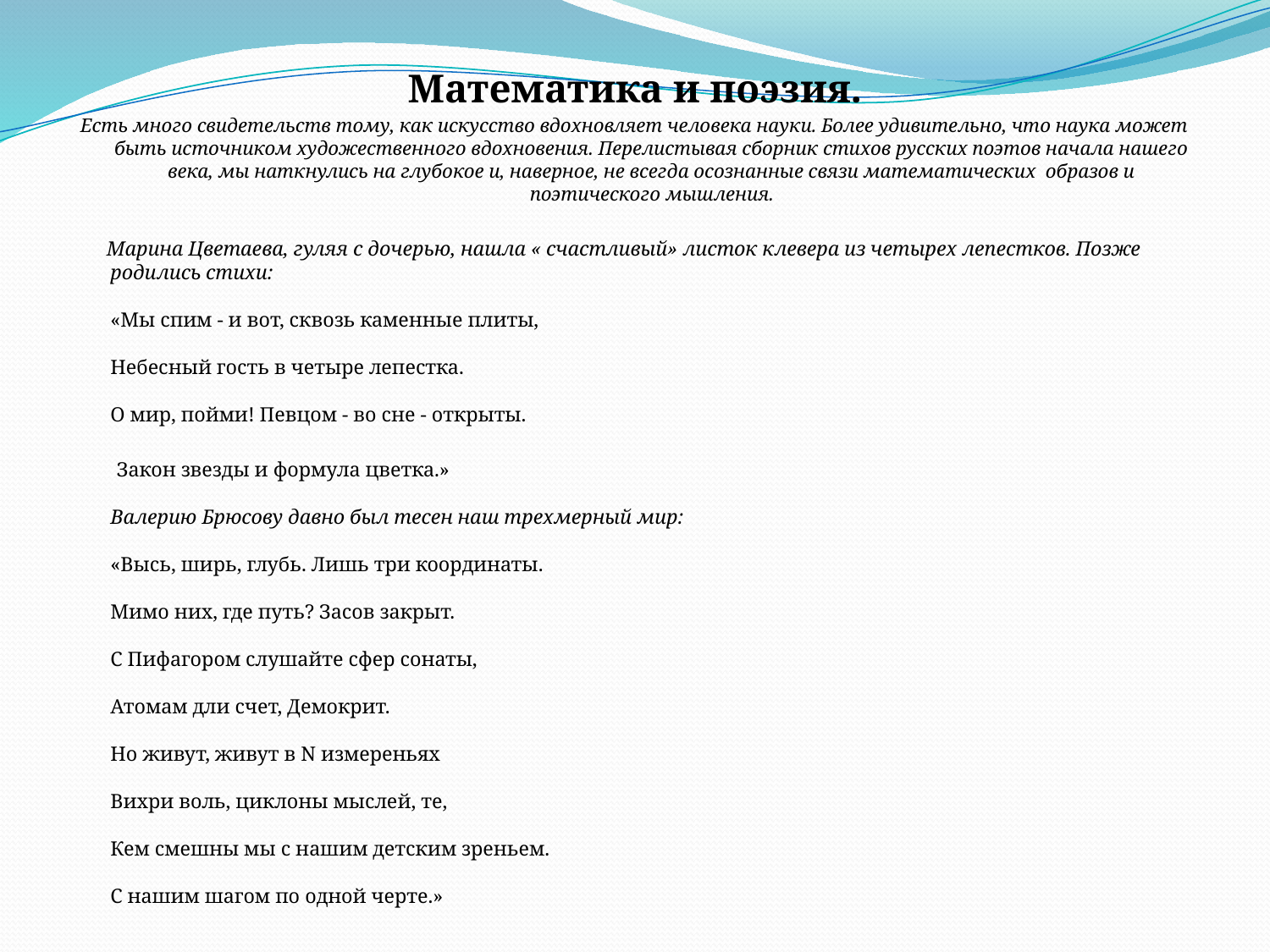

Математика и поэзия.
Есть много свидетельств тому, как искусство вдохновляет человека науки. Более удивительно, что наука может быть источником художественного вдохновения. Перелистывая сборник стихов русских поэтов начала нашего века, мы наткнулись на глубокое и, наверное, не всегда осознанные связи математических  образов и поэтического мышления.

      Марина Цветаева, гуляя с дочерью, нашла « счастливый» листок клевера из четырех лепестков. Позже родились стихи:
«Мы спим - и вот, сквозь каменные плиты,
Небесный гость в четыре лепестка.
О мир, пойми! Певцом - во сне - открыты.

        Закон звезды и формула цветка.»
Валерию Брюсову давно был тесен наш трехмерный мир:
«Высь, ширь, глубь. Лишь три координаты.
Мимо них, где путь? Засов закрыт.
С Пифагором слушайте сфер сонаты,
Атомам дли счет, Демокрит.
Но живут, живут в N измереньях
Вихри воль, циклоны мыслей, те,
Кем смешны мы с нашим детским зреньем.
С нашим шагом по одной черте.»